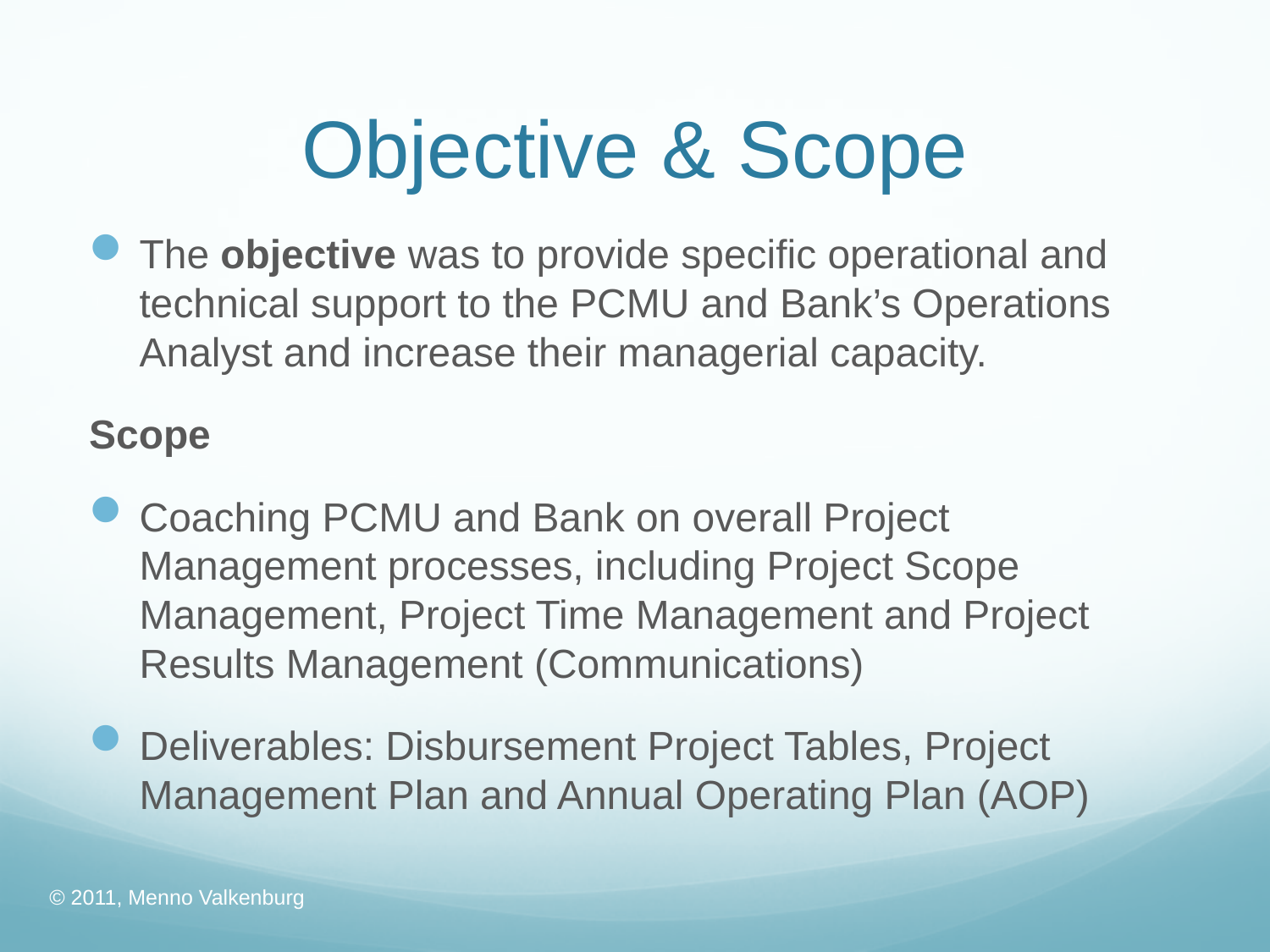

# Objective & Scope
The objective was to provide specific operational and technical support to the PCMU and Bank’s Operations Analyst and increase their managerial capacity.
Scope
Coaching PCMU and Bank on overall Project Management processes, including Project Scope Management, Project Time Management and Project Results Management (Communications)
Deliverables: Disbursement Project Tables, Project Management Plan and Annual Operating Plan (AOP)
© 2011, Menno Valkenburg